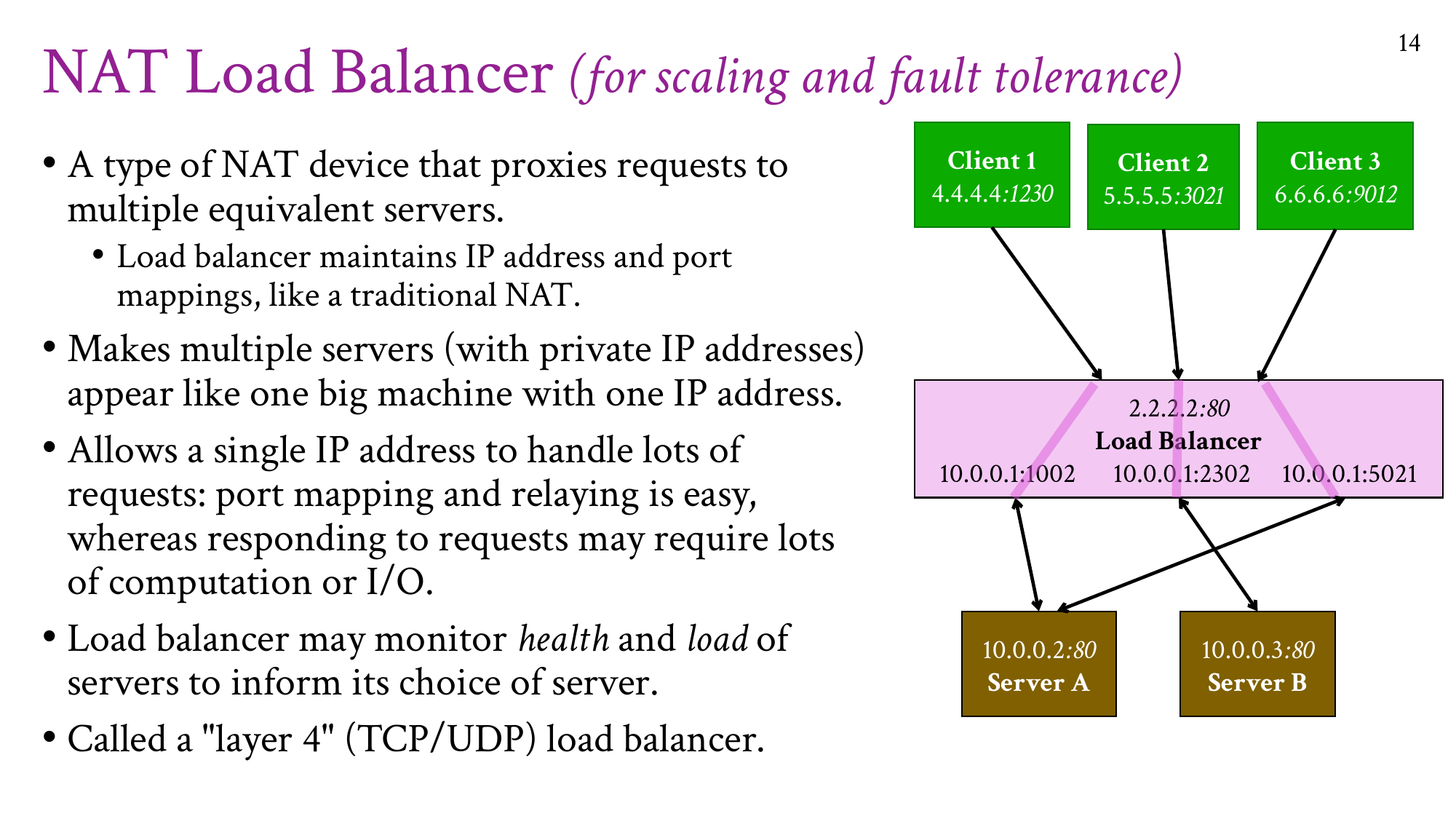

# NAT Load Balancer (for scaling and fault tolerance)
Client 1
4.4.4.4:1230
Client 3
6.6.6.6:9012
Client 2
5.5.5.5:3021
A type of NAT device that proxies requests to multiple equivalent servers.
Load balancer maintains IP address and port mappings, like a traditional NAT.
Makes multiple servers (with private IP addresses) appear like one big machine with one IP address.
Allows a single IP address to handle lots of requests: port mapping and relaying is easy, whereas responding to requests may require lots of computation or I/O.
Load balancer may monitor health and load of servers to inform its choice of server.
Called a "layer 4" (TCP/UDP) load balancer.
2.2.2.2:80
Load Balancer
10.0.0.1:1002      10.0.0.1:2302     10.0.0.1:5021
10.0.0.2:80
Server A
10.0.0.3:80
Server B